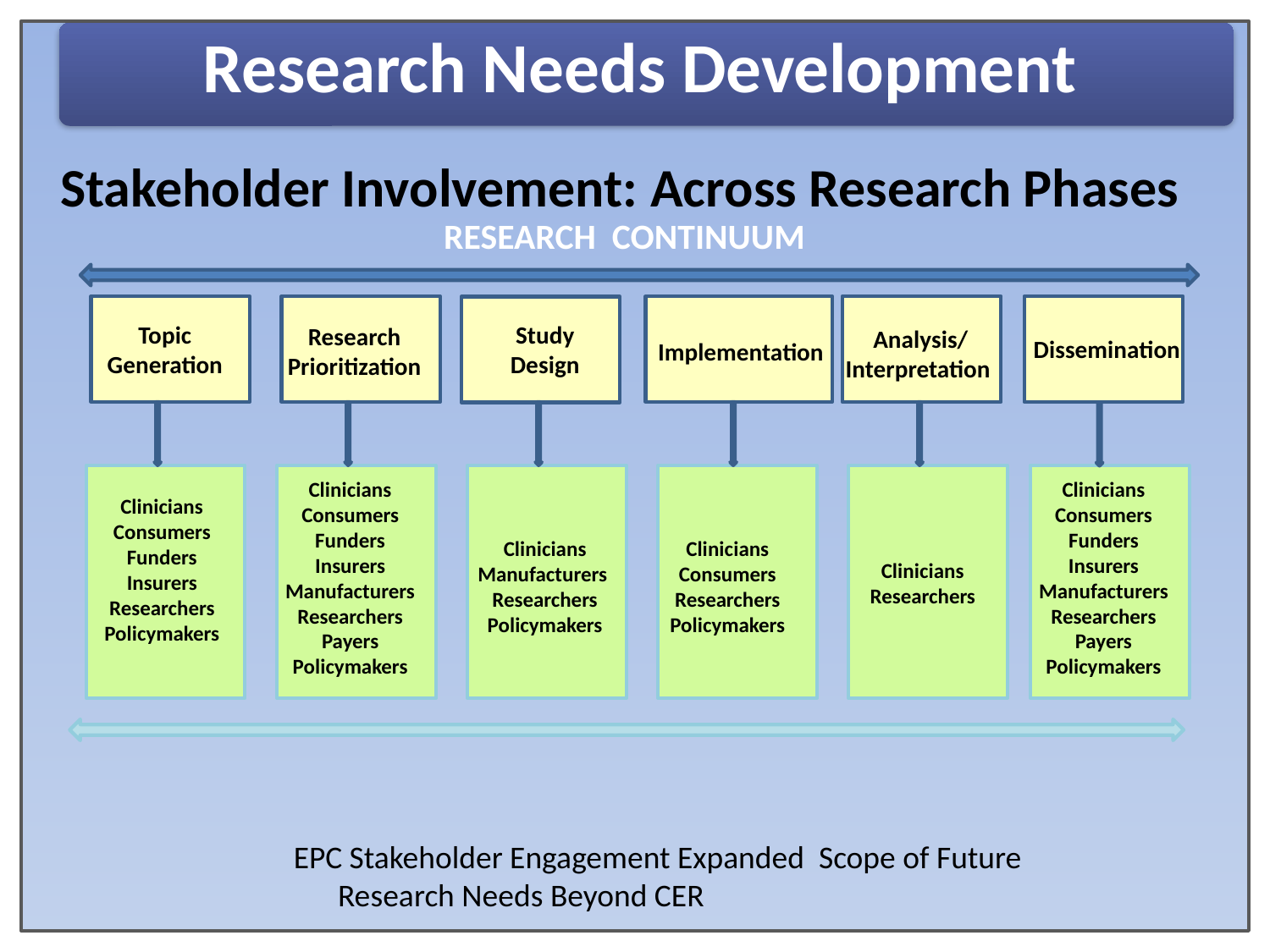

Research  Continuum
Research Needs Development

Stakeholder Involvement: Across Research Phases

Topic
Generation
Study
Design
Research Prioritization
Analysis/
Interpretation
Dissemination
Implementation

Clinicians
Consumers
Funders
Insurers
Manufacturers
Researchers
Payers
Policymakers
Clinicians
Consumers
Funders
Insurers
Manufacturers
Researchers
Payers
Policymakers
Clinicians
Consumers
Funders
Insurers
Researchers
Policymakers
Clinicians
Manufacturers
Researchers
Policymakers
Clinicians
Consumers
Researchers
Policymakers
Clinicians
Researchers

EPC Stakeholder Engagement Expanded  Scope of Future Research Needs Beyond CER